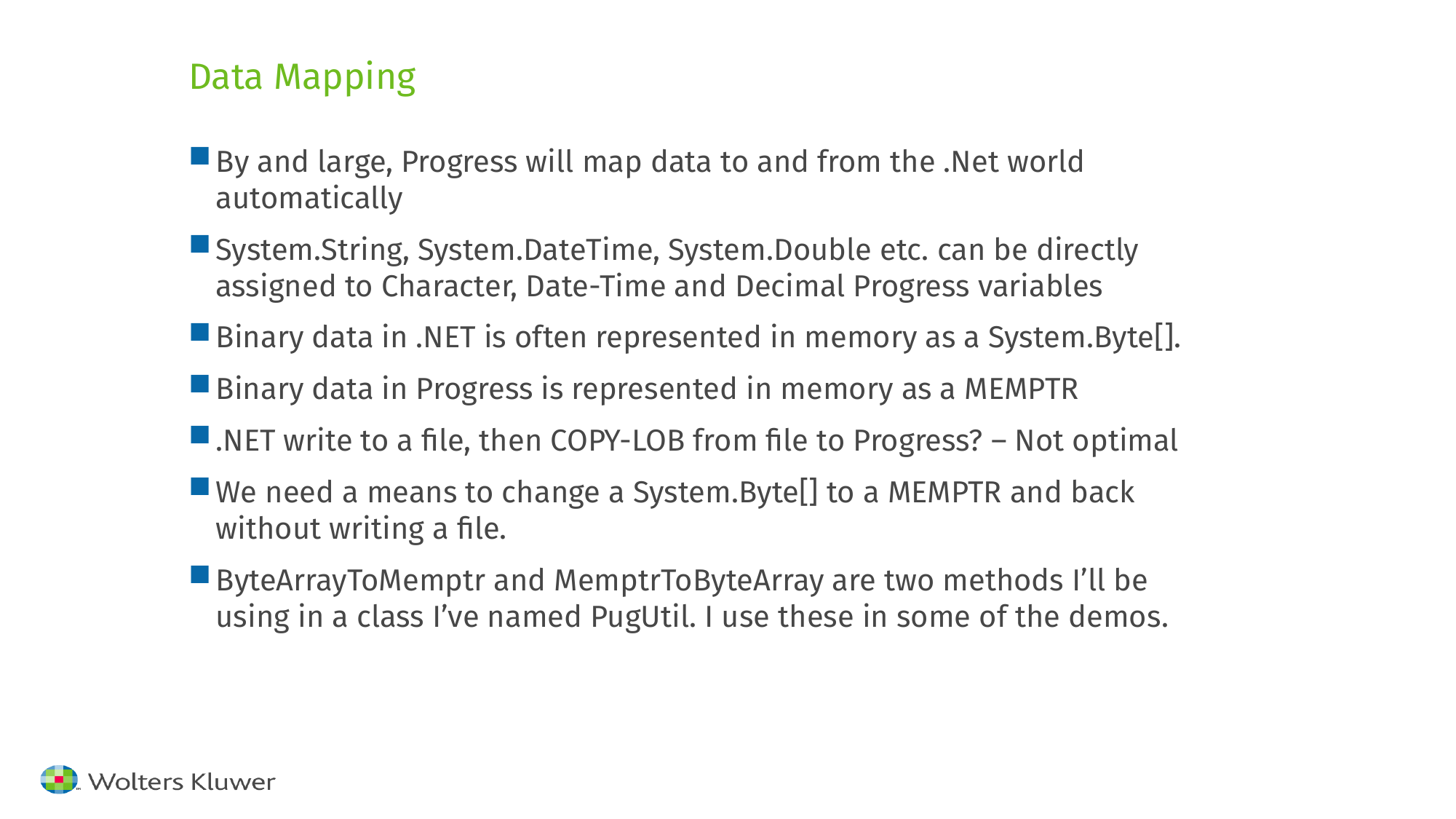

# Data Mapping
By and large, Progress will map data to and from the .Net world automatically
System.String, System.DateTime, System.Double etc. can be directly assigned to Character, Date-Time and Decimal Progress variables
Binary data in .NET is often represented in memory as a System.Byte[].
Binary data in Progress is represented in memory as a MEMPTR
.NET write to a file, then COPY-LOB from file to Progress? – Not optimal
We need a means to change a System.Byte[] to a MEMPTR and back without writing a file.
ByteArrayToMemptr and MemptrToByteArray are two methods I’ll be using in a class I’ve named PugUtil. I use these in some of the demos.